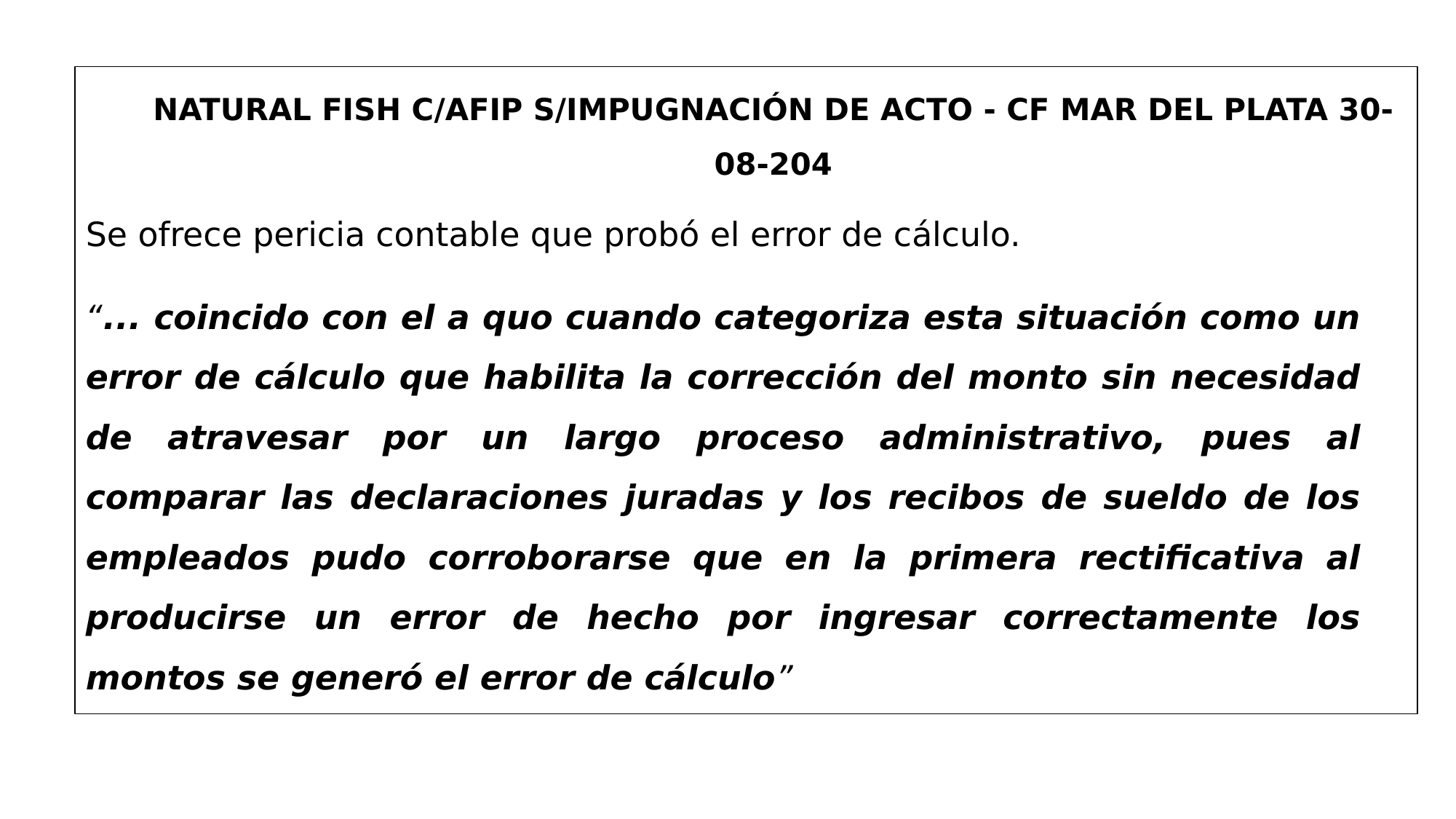

NATURAL FISH C/AFIP S/IMPUGNACIÓN DE ACTO - CF MAR DEL PLATA 30-08-204
Se ofrece pericia contable que probó el error de cálculo.
“... coincido con el a quo cuando categoriza esta situación como un error de cálculo que habilita la corrección del monto sin necesidad de atravesar por un largo proceso administrativo, pues al comparar las declaraciones juradas y los recibos de sueldo de los empleados pudo corroborarse que en la primera rectificativa al producirse un error de hecho por ingresar correctamente los montos se generó el error de cálculo”